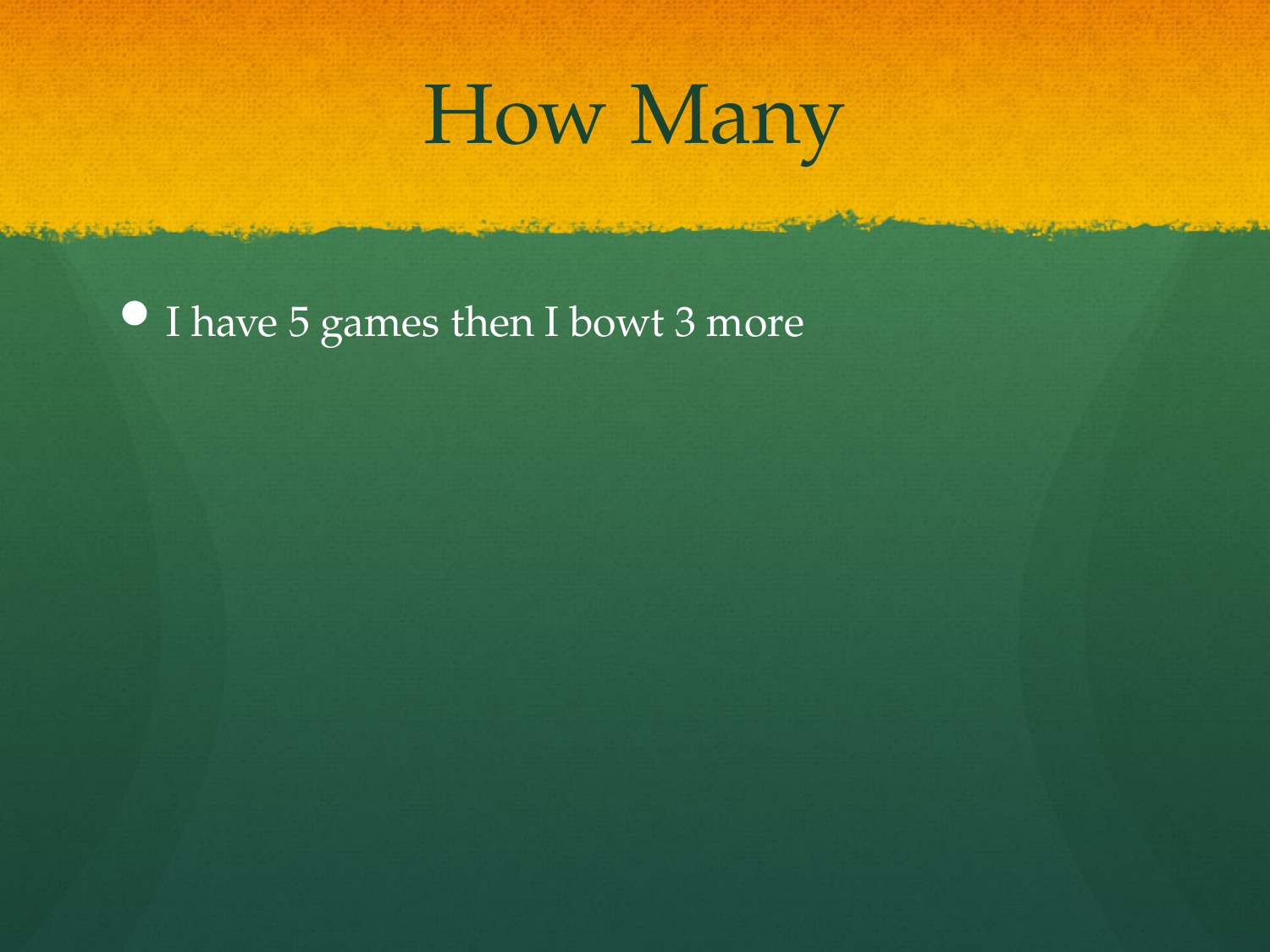

# How Many
I have 5 games then I bowt 3 more